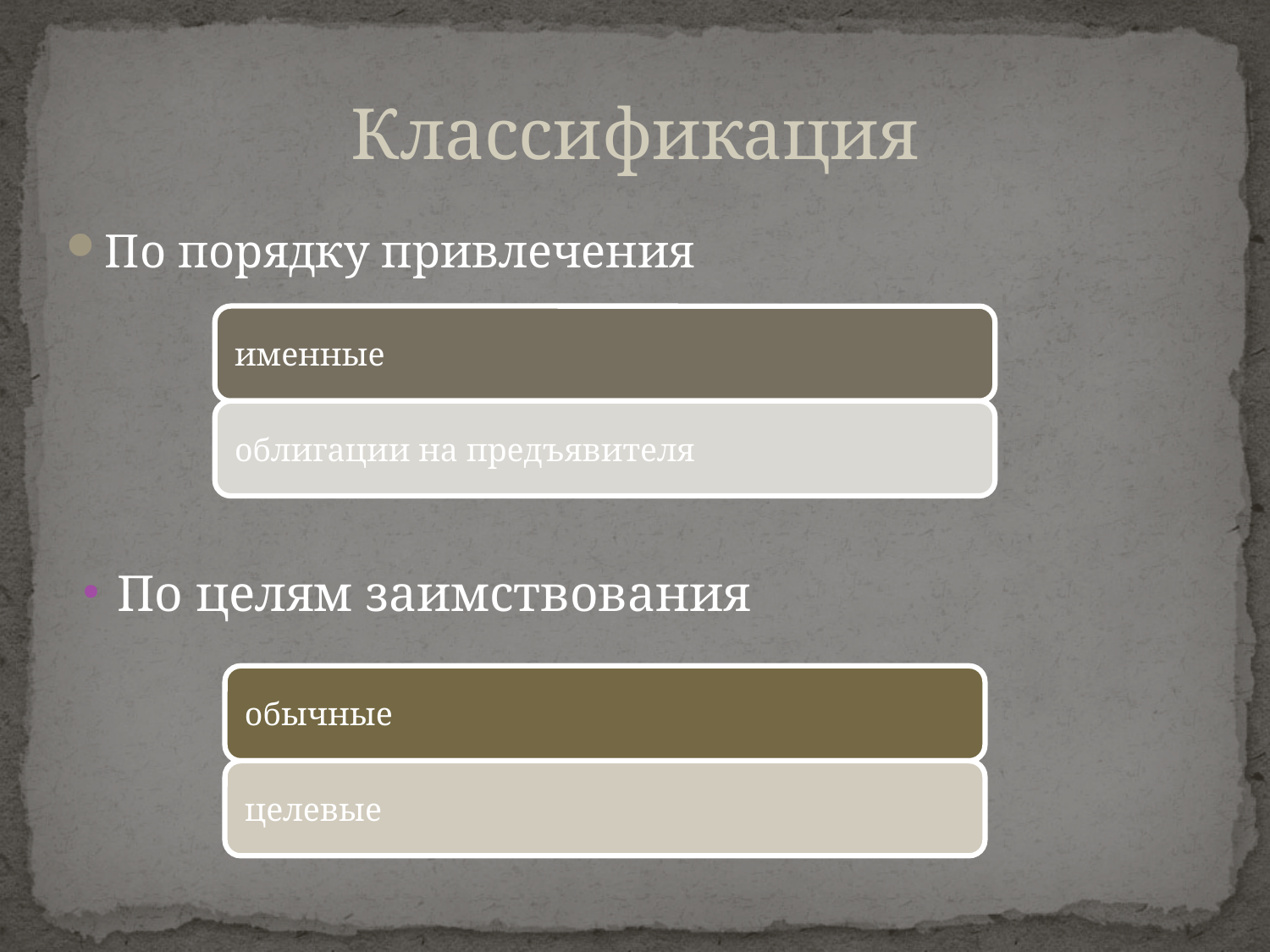

Классификация
По порядку привлечения
именные
облигации на предъявителя
По целям заимствования
обычные
целевые